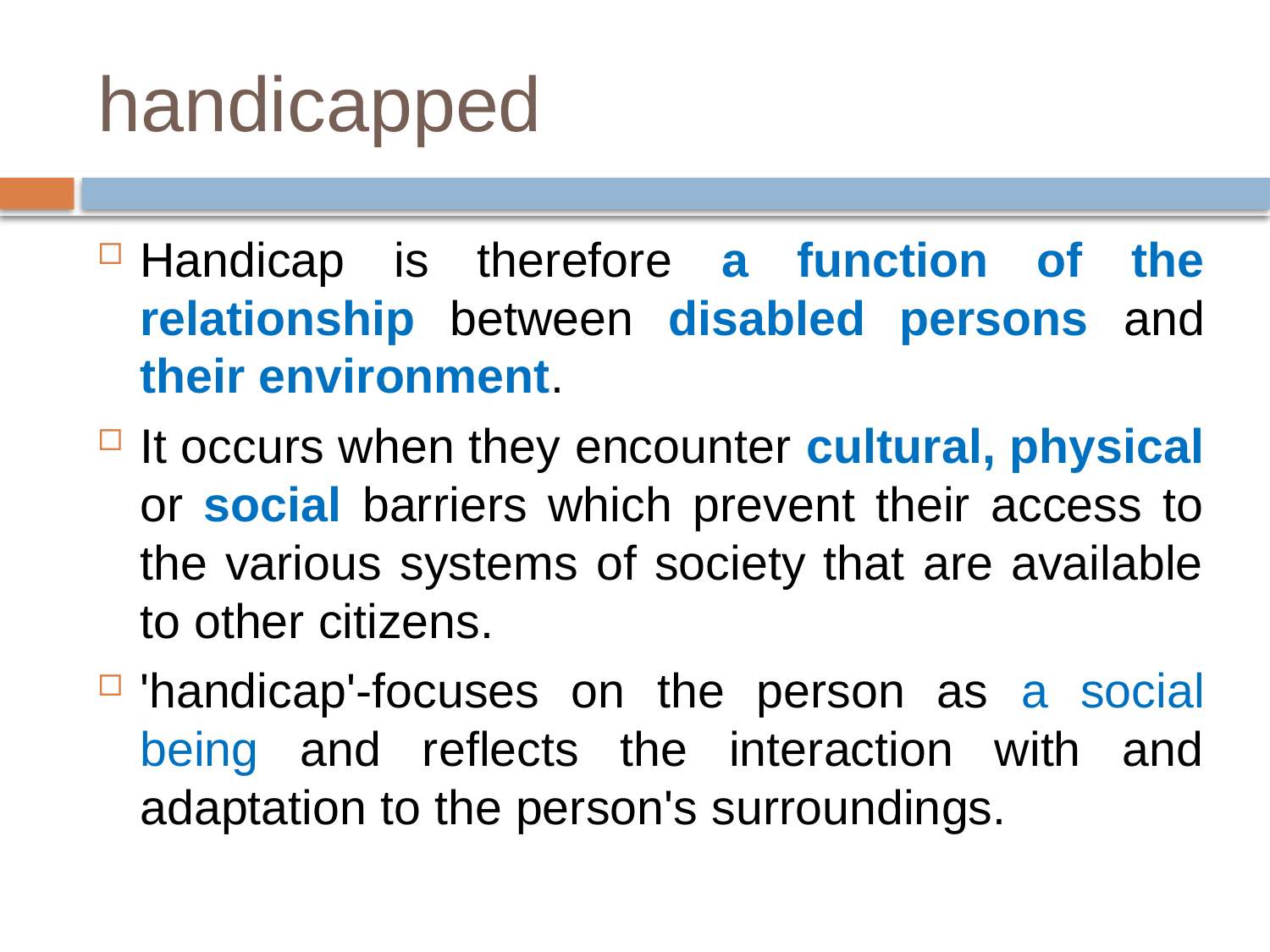

# handicapped
Handicap is therefore a function of the relationship between disabled persons and their environment.
It occurs when they encounter cultural, physical or social barriers which prevent their access to the various systems of society that are available to other citizens.
'handicap'-focuses on the person as a social being and reflects the interaction with and adaptation to the person's surroundings.